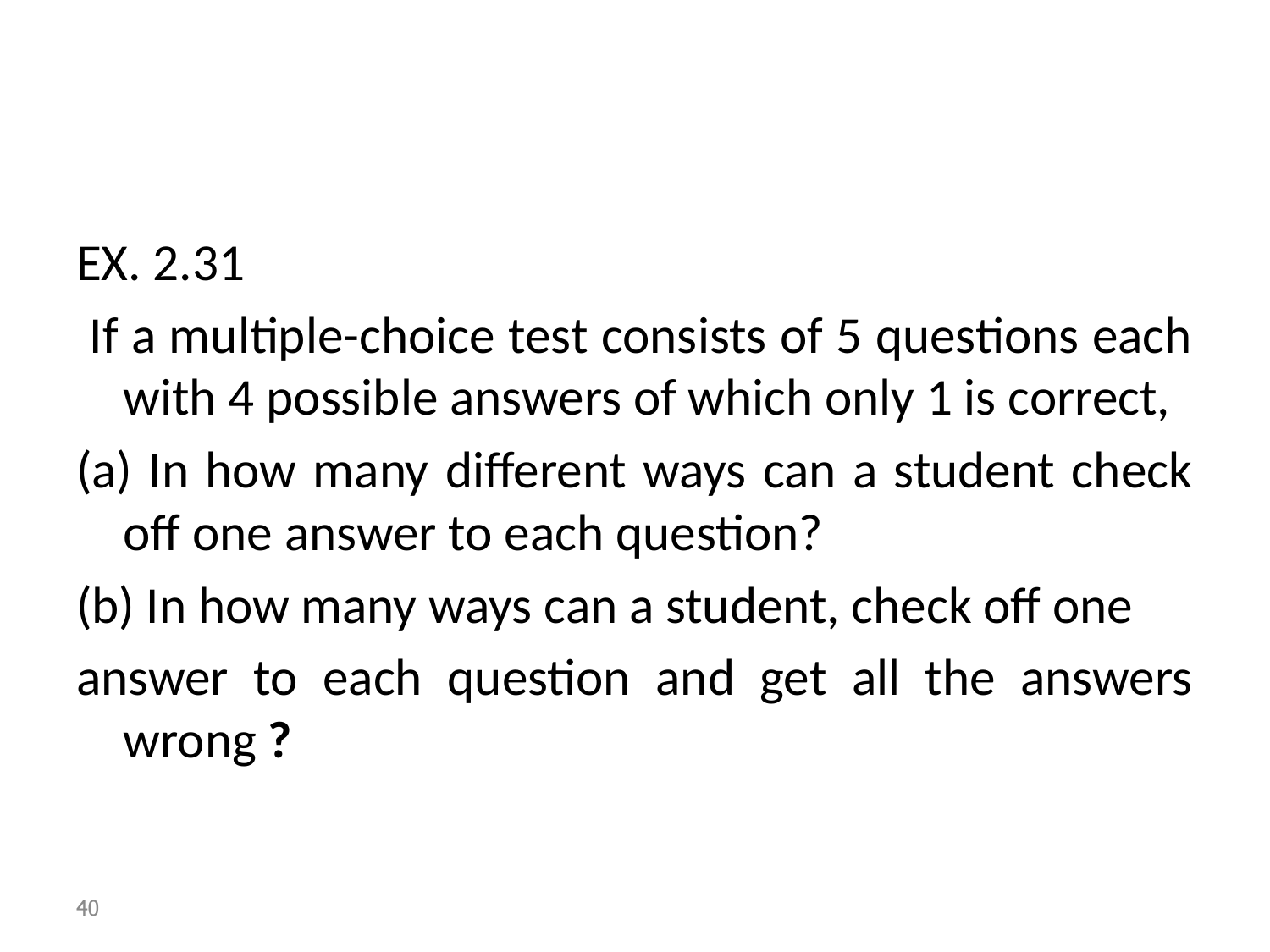

#
EX. 2.31
 If a multiple-choice test consists of 5 questions each with 4 possible answers of which only 1 is correct,
(a) In how many different ways can a student check off one answer to each question?
(b) In how many ways can a student, check off one
answer to each question and get all the answers wrong ?
40